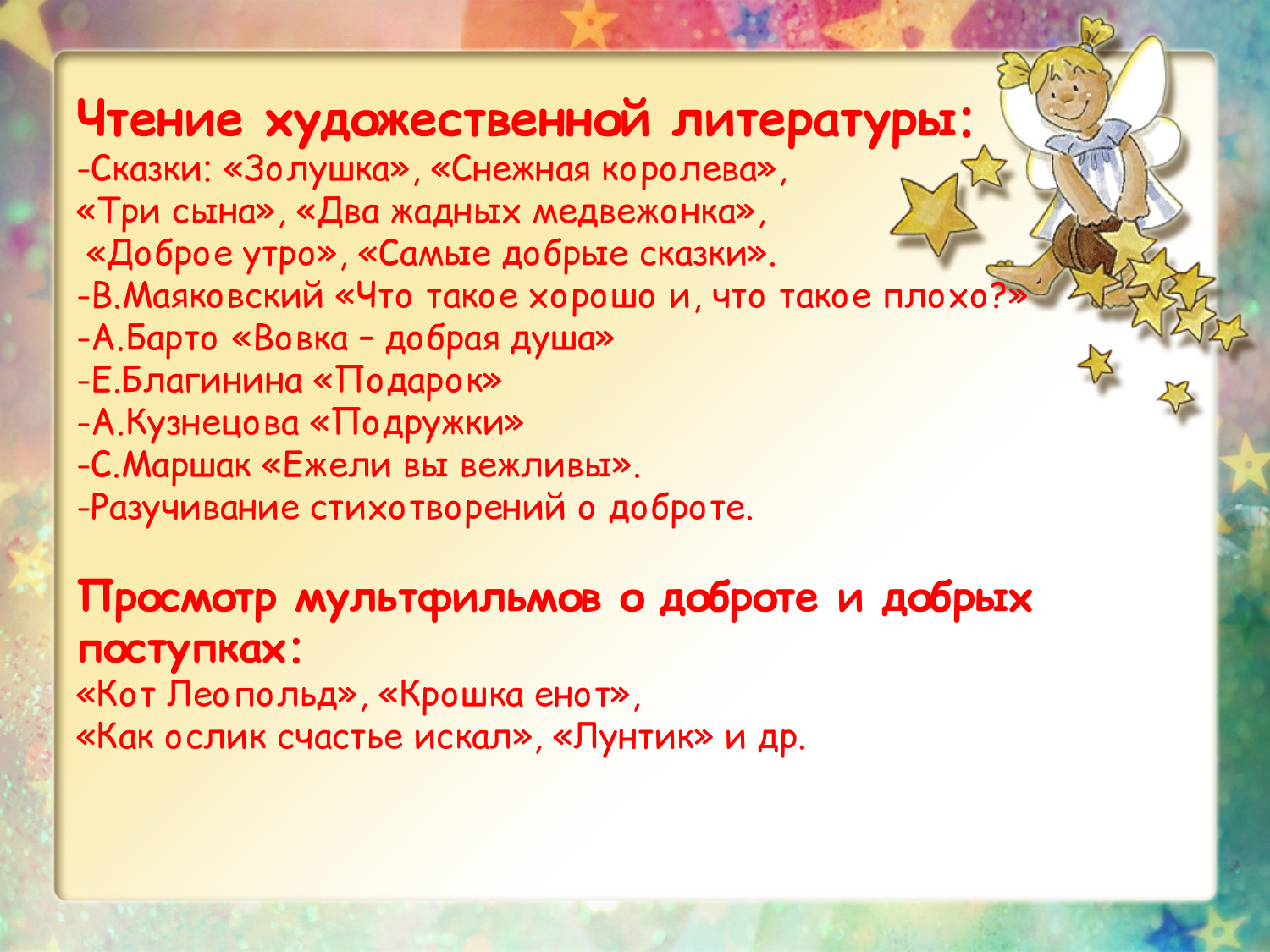

# Чтение художественной литературы: -Сказки: «Золушка», «Снежная королева», «Три сына», «Два жадных медвежонка», «Доброе утро», «Самые добрые сказки». -В.Маяковский «Что такое хорошо и, что такое плохо?» -А.Барто «Вовка – добрая душа» -Е.Благинина «Подарок» -А.Кузнецова «Подружки» -С.Маршак «Ежели вы вежливы». -Разучивание стихотворений о доброте. Просмотр мультфильмов о доброте и добрых поступках: «Кот Леопольд», «Крошка енот», «Как ослик счастье искал», «Лунтик» и др.